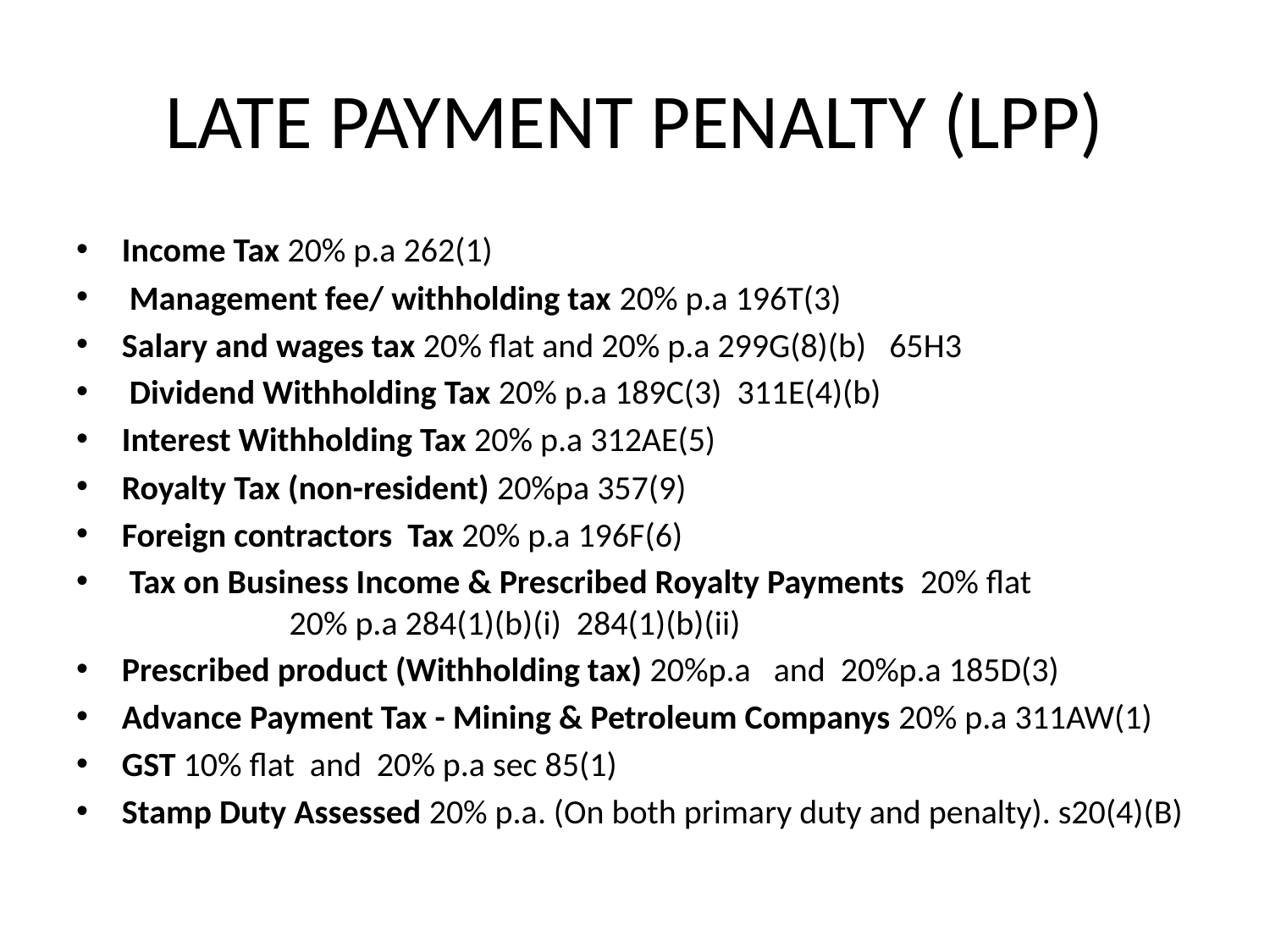

# LATE PAYMENT PENALTY (LPP)
Income Tax 20% p.a 262(1)
 Management fee/ withholding tax 20% p.a 196T(3)
Salary and wages tax 20% flat and 20% p.a 299G(8)(b)   65H3
 Dividend Withholding Tax 20% p.a 189C(3)  311E(4)(b)
Interest Withholding Tax 20% p.a 312AE(5)
Royalty Tax (non-resident) 20%pa 357(9)
Foreign contractors  Tax 20% p.a 196F(6)
 Tax on Business Income & Prescribed Royalty Payments  20% flat                                            20% p.a 284(1)(b)(i)  284(1)(b)(ii)
Prescribed product (Withholding tax) 20%p.a   and  20%p.a 185D(3)
Advance Payment Tax - Mining & Petroleum Companys 20% p.a 311AW(1)
GST 10% flat  and  20% p.a sec 85(1)
Stamp Duty Assessed 20% p.a. (On both primary duty and penalty). s20(4)(B)